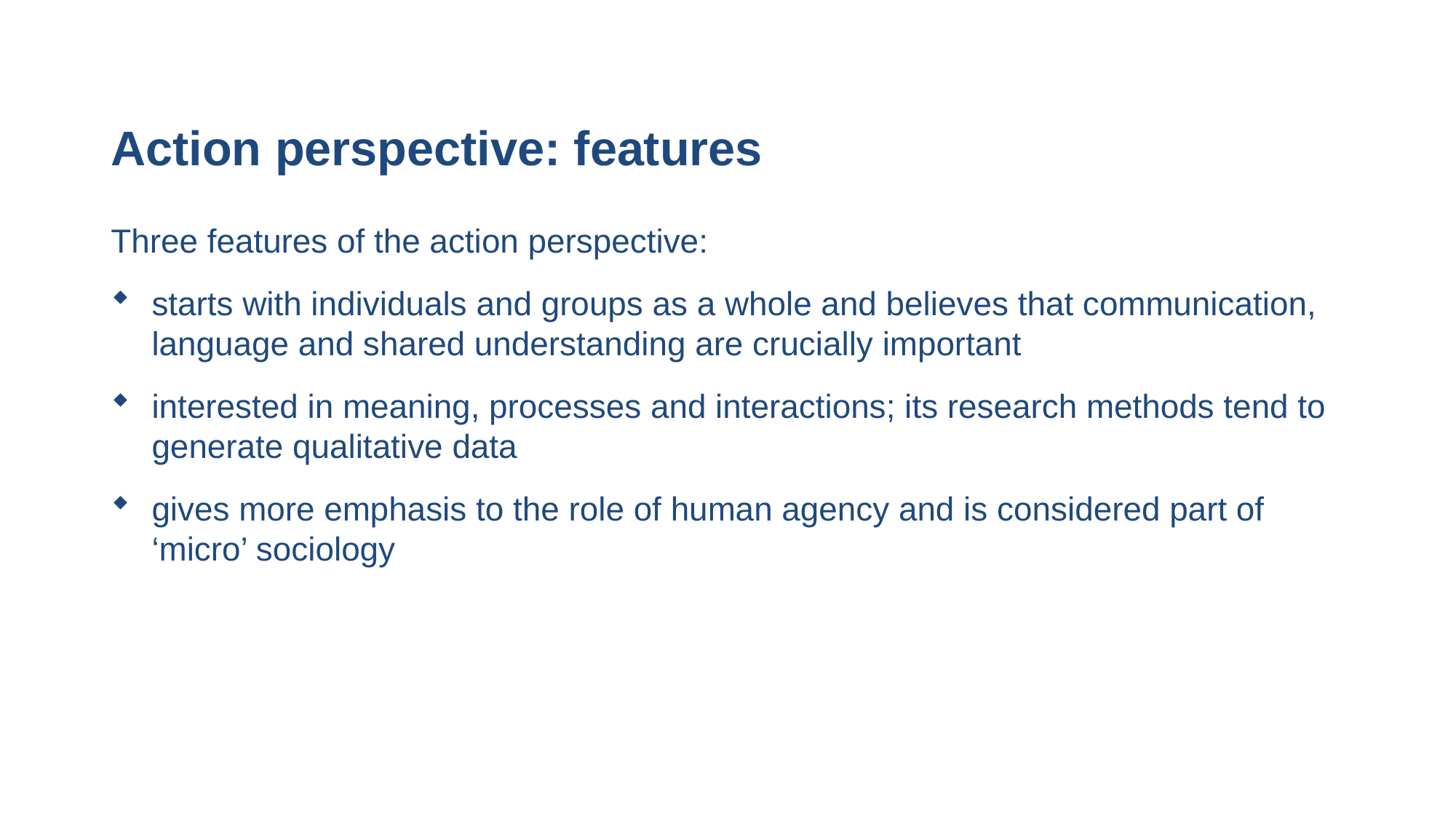

# Action perspective: features
Three features of the action perspective:
starts with individuals and groups as a whole and believes that communication, language and shared understanding are crucially important
interested in meaning, processes and interactions; its research methods tend to generate qualitative data
gives more emphasis to the role of human agency and is considered part of ‘micro’ sociology